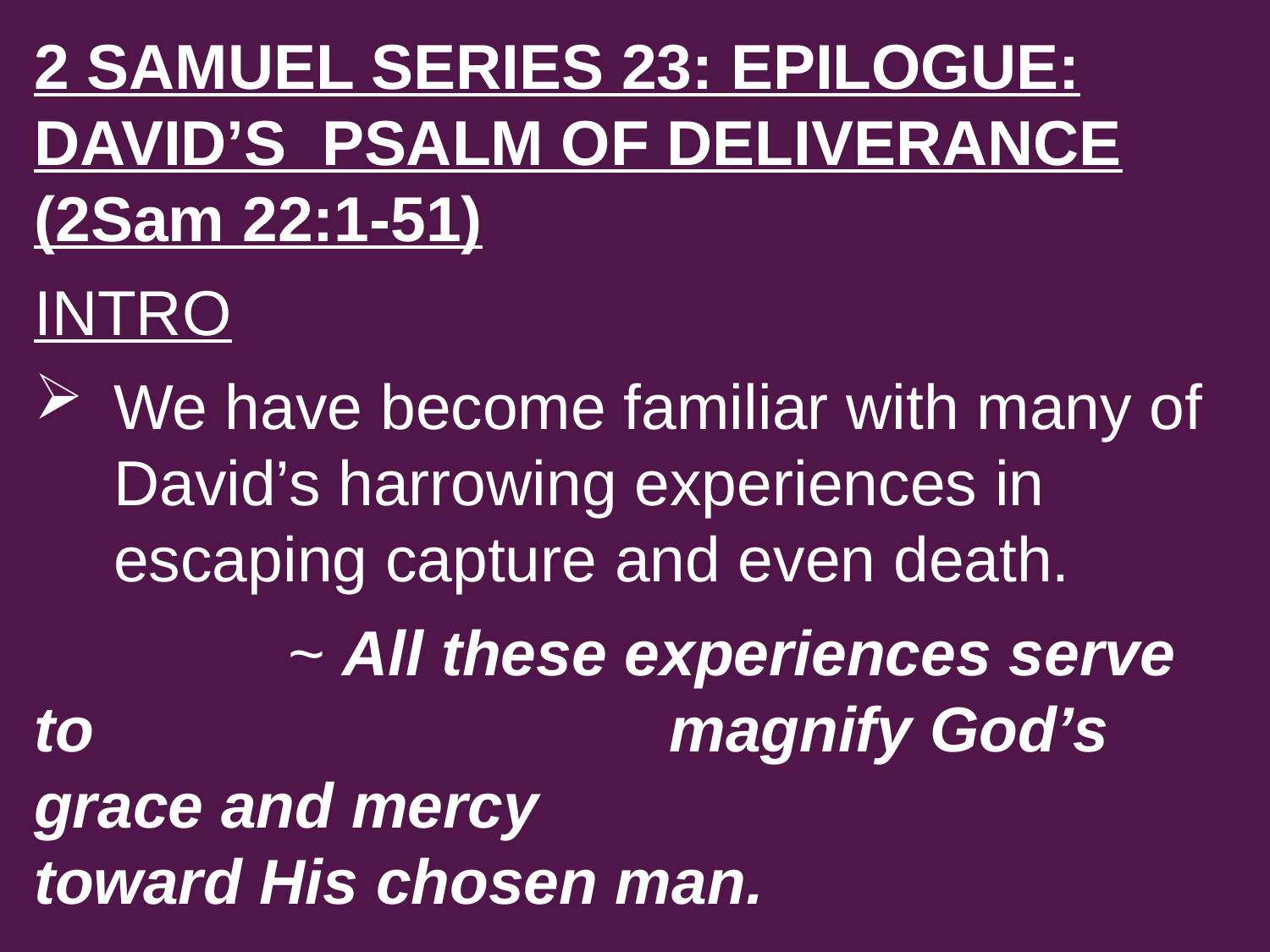

2 SAMUEL SERIES 23: EPILOGUE: DAVID’S  PSALM OF DELIVERANCE (2Sam 22:1-51)
INTRO
We have become familiar with many of David’s harrowing experiences in escaping capture and even death.
		~ All these experiences serve to 					magnify God’s grace and mercy 					toward His chosen man.